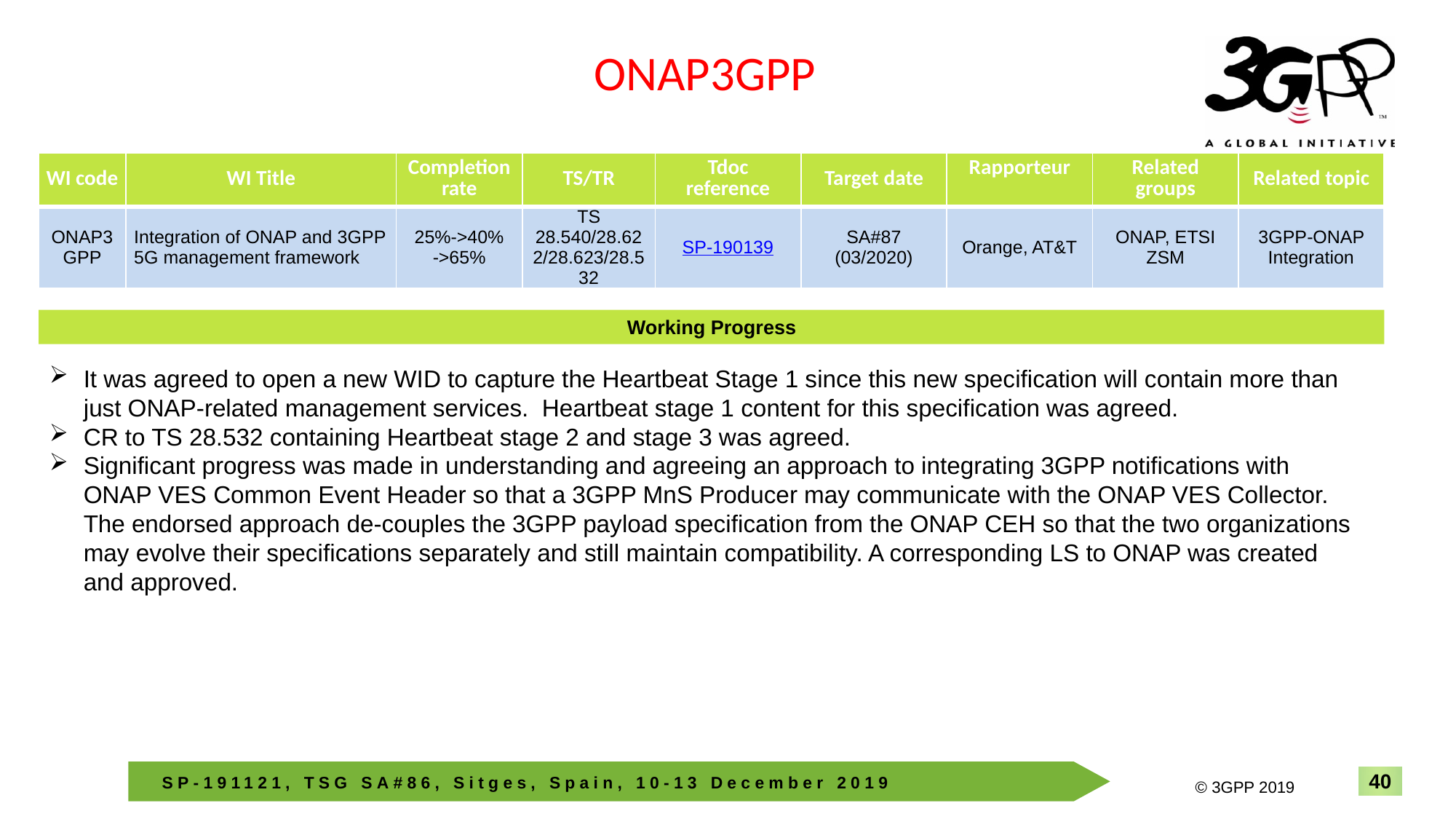

ONAP3GPP
| WI code | WI Title | Completion rate | TS/TR | Tdoc reference | Target date | Rapporteur | Related groups | Related topic |
| --- | --- | --- | --- | --- | --- | --- | --- | --- |
| ONAP3GPP | Integration of ONAP and 3GPP 5G management framework | 25%->40% ->65% | TS 28.540/28.622/28.623/28.532 | SP-190139 | SA#87 (03/2020) | Orange, AT&T | ONAP, ETSI ZSM | 3GPP-ONAP Integration |
Working Progress
It was agreed to open a new WID to capture the Heartbeat Stage 1 since this new specification will contain more than just ONAP-related management services.  Heartbeat stage 1 content for this specification was agreed.
CR to TS 28.532 containing Heartbeat stage 2 and stage 3 was agreed.
Significant progress was made in understanding and agreeing an approach to integrating 3GPP notifications with ONAP VES Common Event Header so that a 3GPP MnS Producer may communicate with the ONAP VES Collector.  The endorsed approach de-couples the 3GPP payload specification from the ONAP CEH so that the two organizations may evolve their specifications separately and still maintain compatibility. A corresponding LS to ONAP was created and approved.